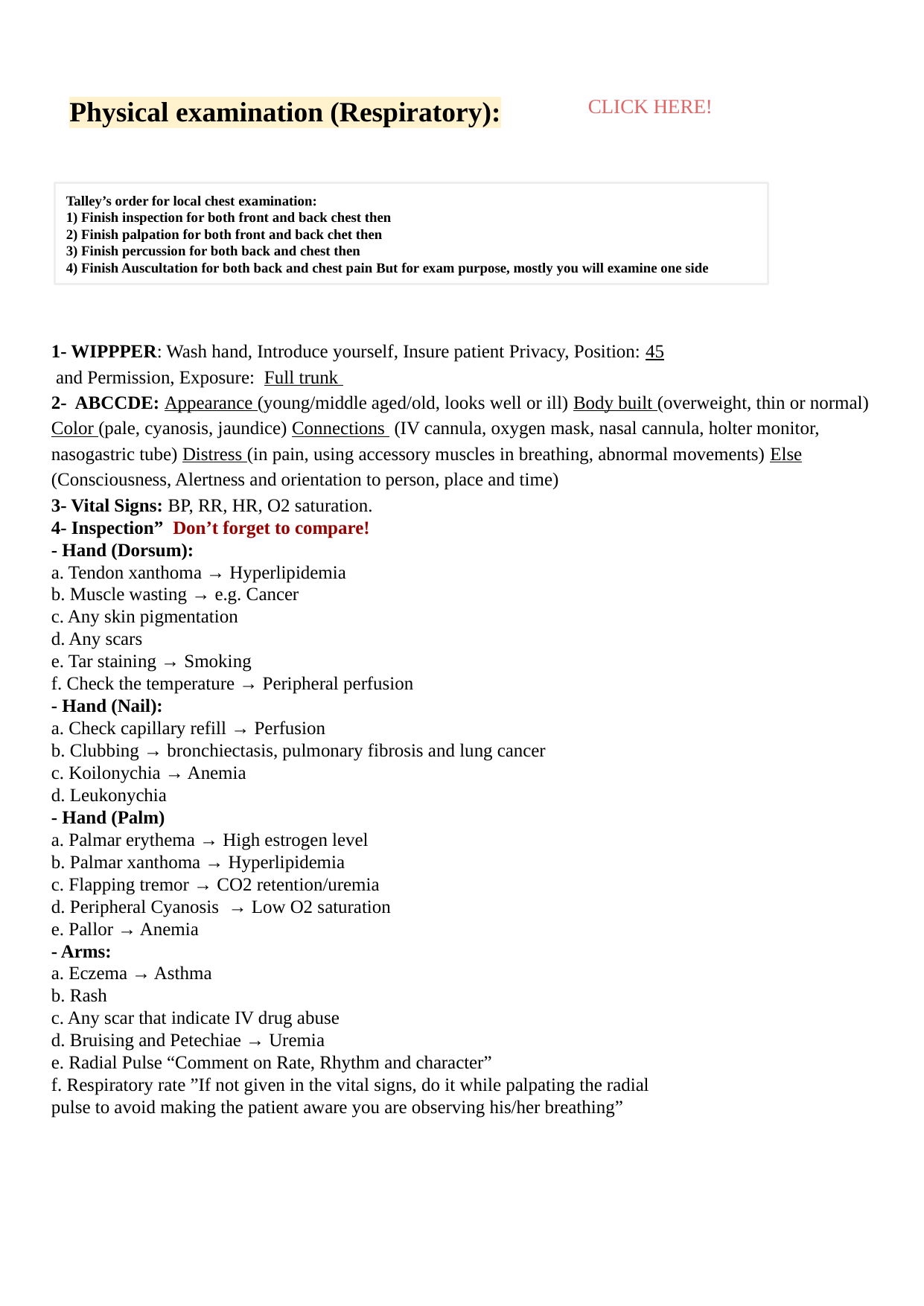

Physical examination (Respiratory):
CLICK HERE!
Talley’s order for local chest examination:
1) Finish inspection for both front and back chest then
2) Finish palpation for both front and back chet then
3) Finish percussion for both back and chest then
4) Finish Auscultation for both back and chest pain But for exam purpose, mostly you will examine one side
1- WIPPPER: Wash hand, Introduce yourself, Insure patient Privacy, Position: 45
 and Permission, Exposure:  Full trunk
2-  ABCCDE: Appearance (young/middle aged/old, looks well or ill) Body built (overweight, thin or normal) Color (pale, cyanosis, jaundice) Connections  (IV cannula, oxygen mask, nasal cannula, holter monitor, nasogastric tube) Distress (in pain, using accessory muscles in breathing, abnormal movements) Else (Consciousness, Alertness and orientation to person, place and time)
3- Vital Signs: BP, RR, HR, O2 saturation.
4- Inspection”  Don’t forget to compare!
- Hand (Dorsum):
a. Tendon xanthoma → Hyperlipidemia
b. Muscle wasting → e.g. Cancer
c. Any skin pigmentation
d. Any scars
e. Tar staining → Smoking
f. Check the temperature → Peripheral perfusion
- Hand (Nail):
a. Check capillary refill → Perfusion
b. Clubbing → bronchiectasis, pulmonary fibrosis and lung cancer
c. Koilonychia → Anemia
d. Leukonychia
- Hand (Palm)
a. Palmar erythema → High estrogen level
b. Palmar xanthoma → Hyperlipidemia
c. Flapping tremor → CO2 retention/uremia
d. Peripheral Cyanosis  → Low O2 saturation
e. Pallor → Anemia
- Arms:
a. Eczema → Asthma
b. Rash
c. Any scar that indicate IV drug abuse
d. Bruising and Petechiae → Uremia
e. Radial Pulse “Comment on Rate, Rhythm and character”
f. Respiratory rate ”If not given in the vital signs, do it while palpating the radial
pulse to avoid making the patient aware you are observing his/her breathing”